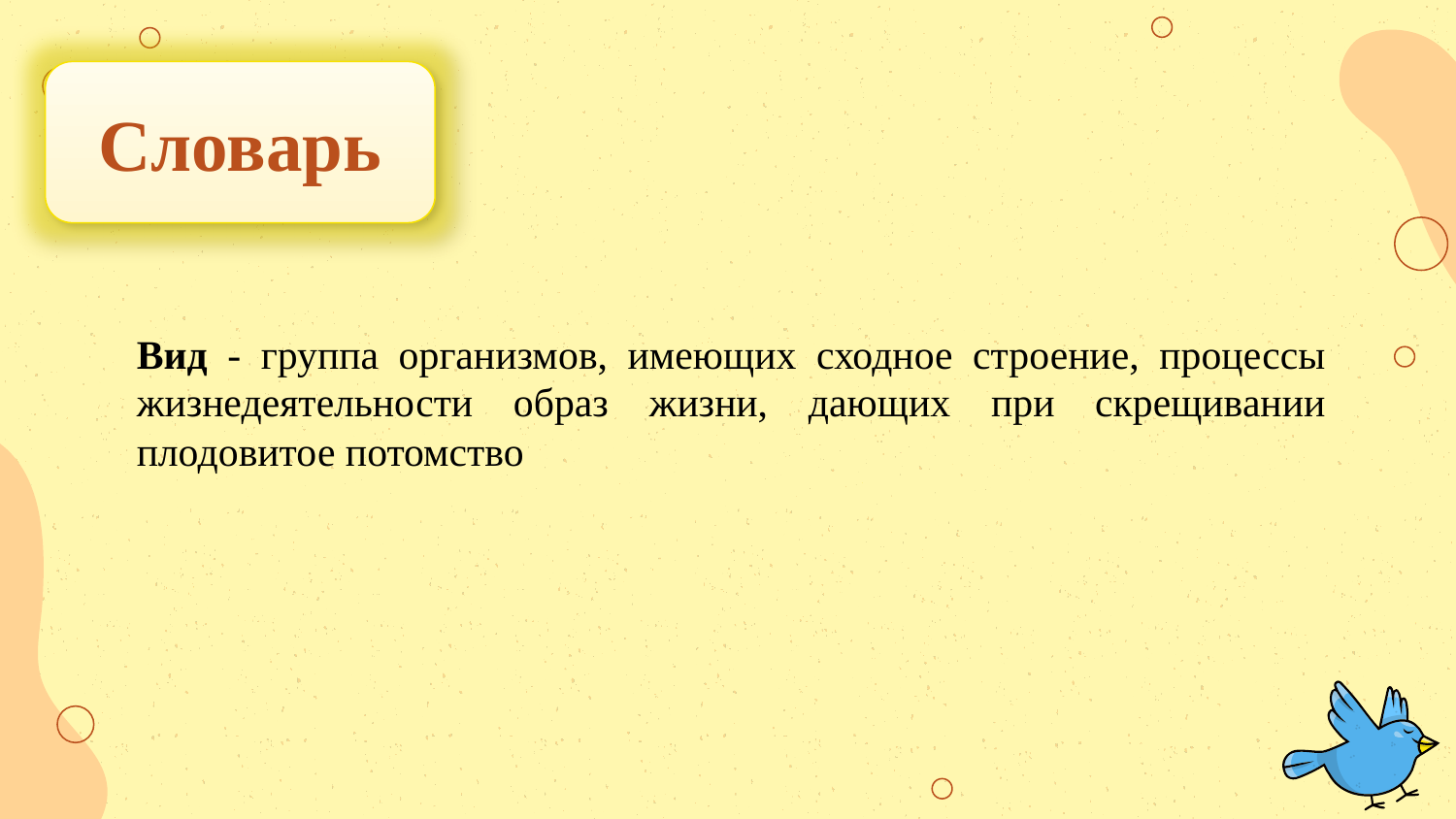

Словарь
#
Вид - группа организмов, имеющих сходное строение, процессы жизнедеятельности образ жизни, дающих при скрещивании плодовитое потомство